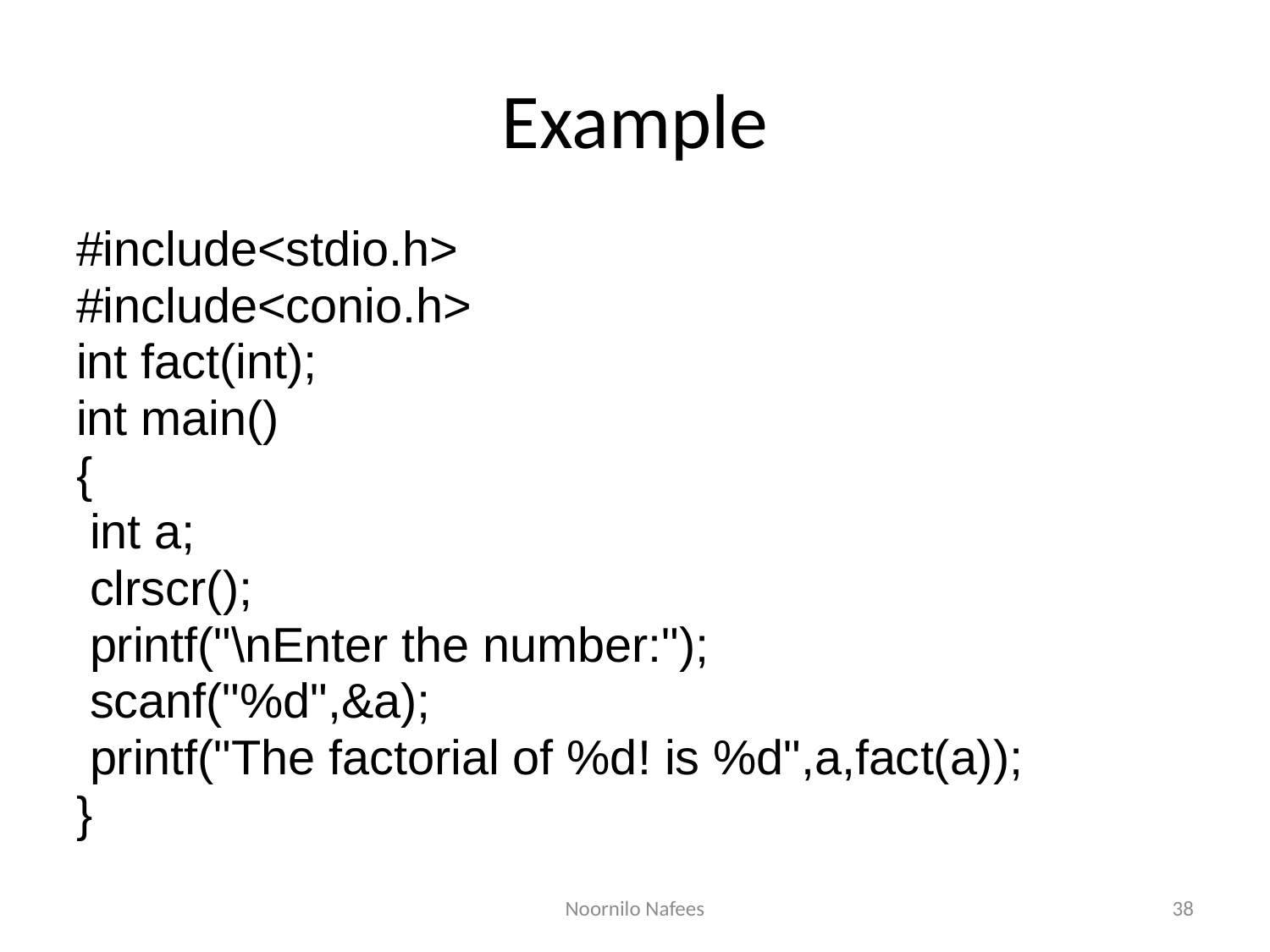

# Example
#include<stdio.h>
#include<conio.h>
int fact(int);
int main()
{
 int a;
 clrscr();
 printf("\nEnter the number:");
 scanf("%d",&a);
 printf("The factorial of %d! is %d",a,fact(a));
}
Noornilo Nafees
38